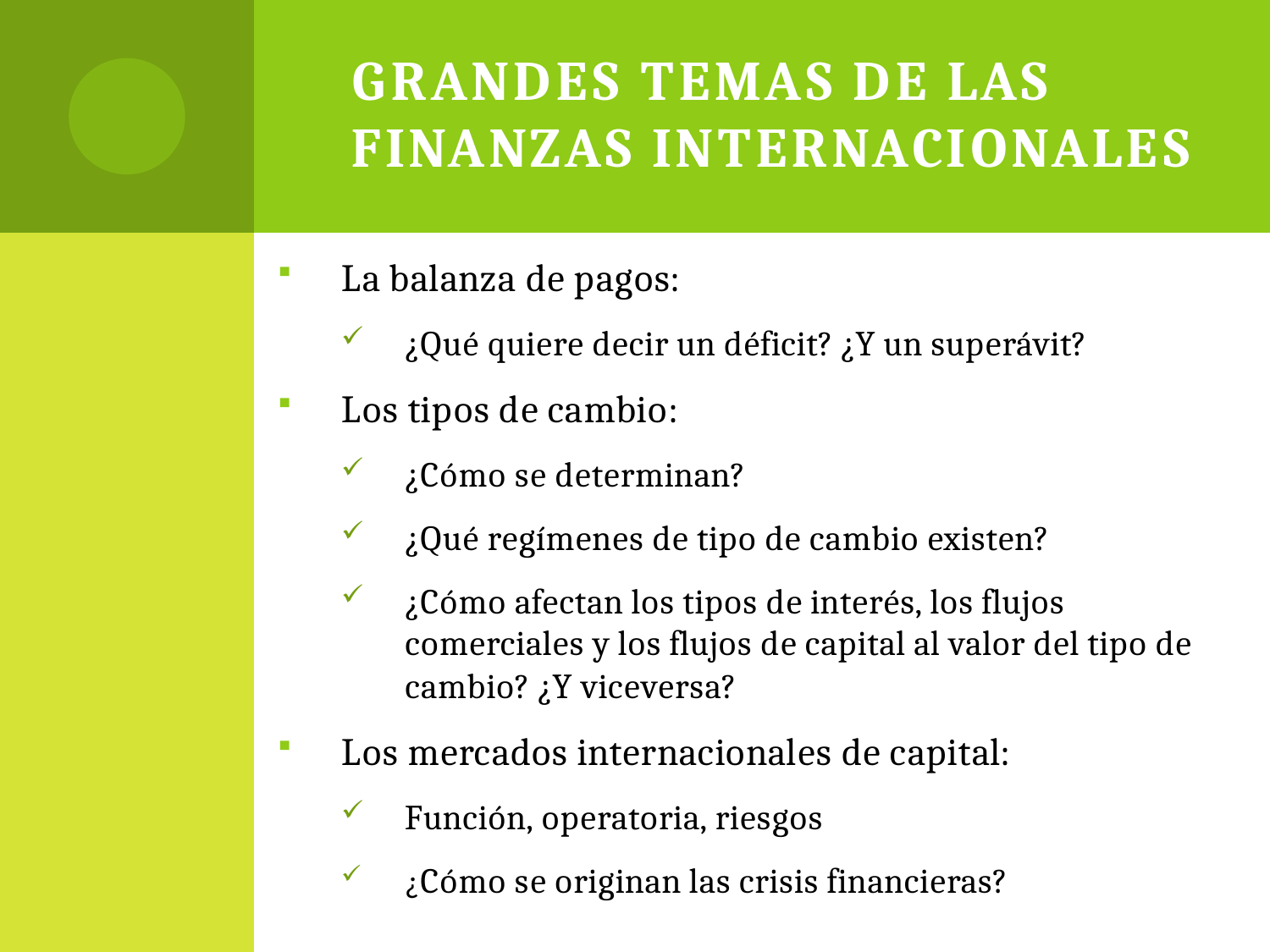

# Grandes temas de las finanzas internacionales
La balanza de pagos:
¿Qué quiere decir un déficit? ¿Y un superávit?
Los tipos de cambio:
¿Cómo se determinan?
¿Qué regímenes de tipo de cambio existen?
¿Cómo afectan los tipos de interés, los flujos comerciales y los flujos de capital al valor del tipo de cambio? ¿Y viceversa?
Los mercados internacionales de capital:
Función, operatoria, riesgos
¿Cómo se originan las crisis financieras?